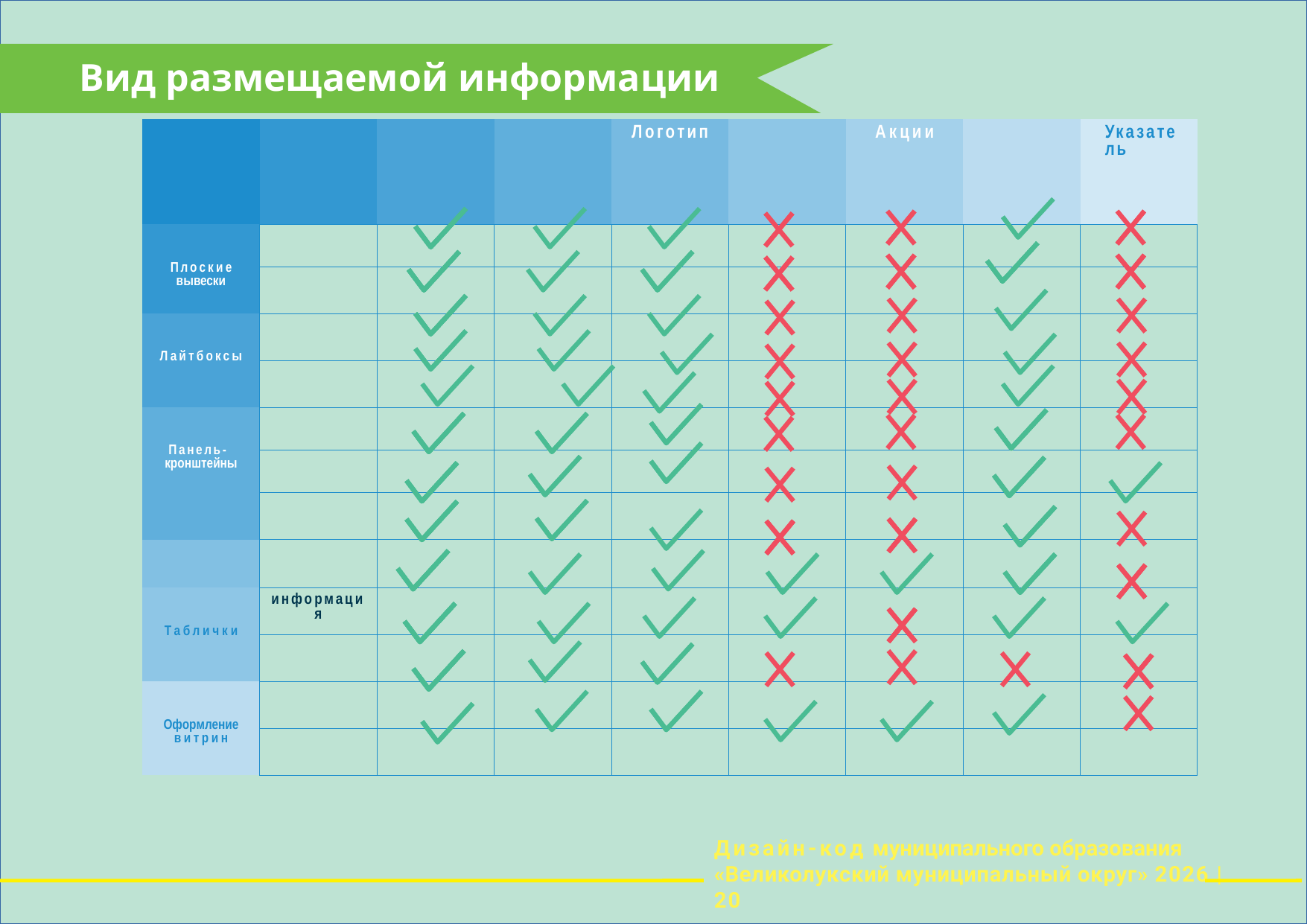

Вид размещаемой информации
| Тип вывески | Вид вывески | Название фирмы | Тип услуг | Логотип | Время работы | Акции | Доп. Инфо рмация | Указатель |
| --- | --- | --- | --- | --- | --- | --- | --- | --- |
| Плоские вывески | с подложкой |  |  |  |  |  |  |  |
|  | без подложки |  |  |  |  |  |  |  |
| Лайтбоксы | простые формы |  |  |  |  |  |  |  |
|  | сложные формы |  |  |  |  |  |  |  |
| Панель- кронштейны | с подложкой |  |  |  |  |  |  |  |
|  | без подложки |  |  |  |  |  |  |  |
|  | общий указатель |  |  |  |  |  |  |  |
| Панель на опоре | с подложкой |  |  |  |  |  |  |  |
| Таблички | информация |  |  |  |  |  |  |  |
|  | общий указатель |  |  |  |  |  |  |  |
| Оформление витрин | постоянное оформление |  |  |  |  |  |  |  |
|  | временное оформление |  |  |  |  |  |  |  |

Дизайн-код муниципального образования «Великолукский муниципальный округ» 2026 | 20